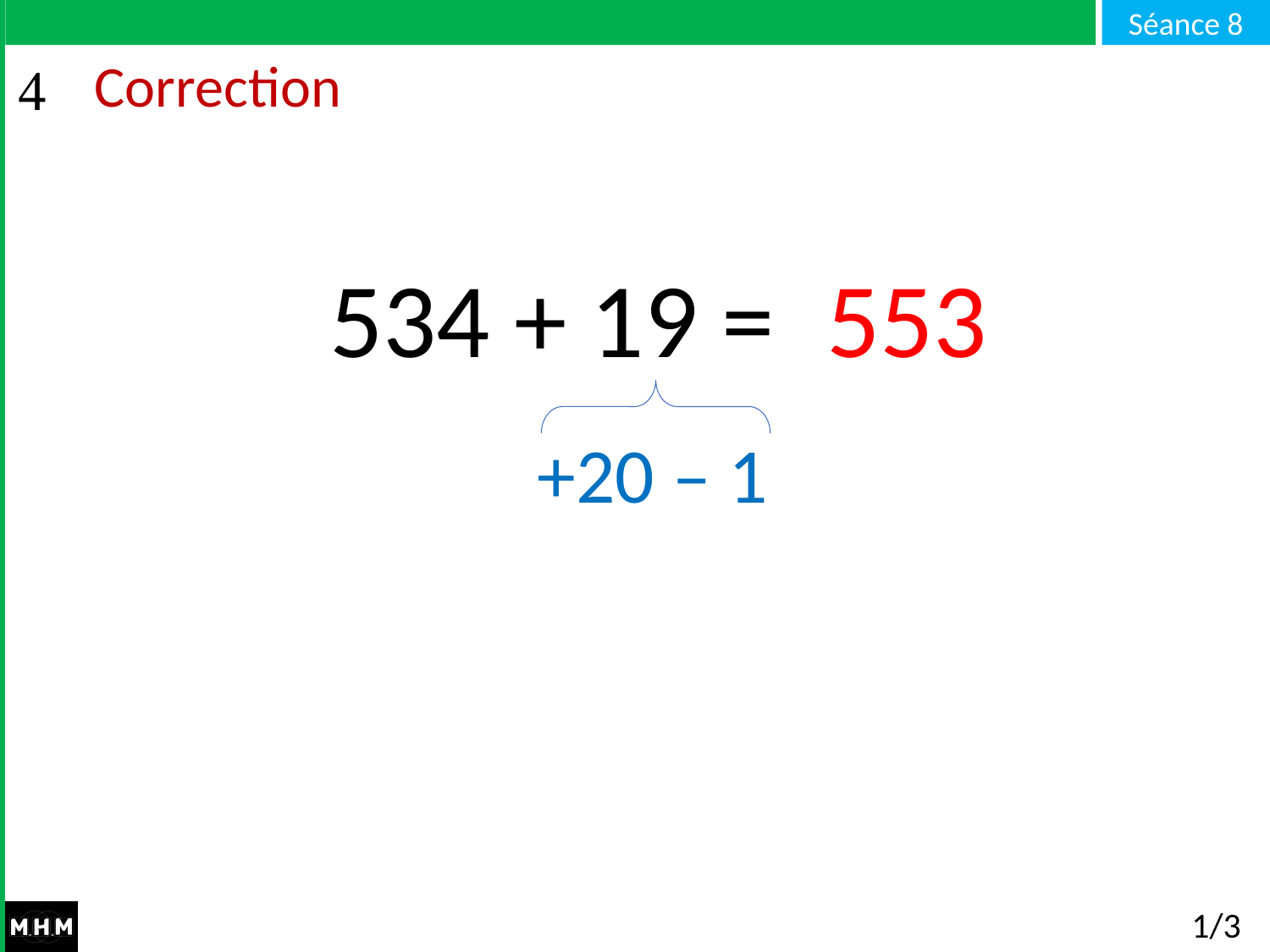

# Correction
534 + 19 =
553

+20 – 1
1/3